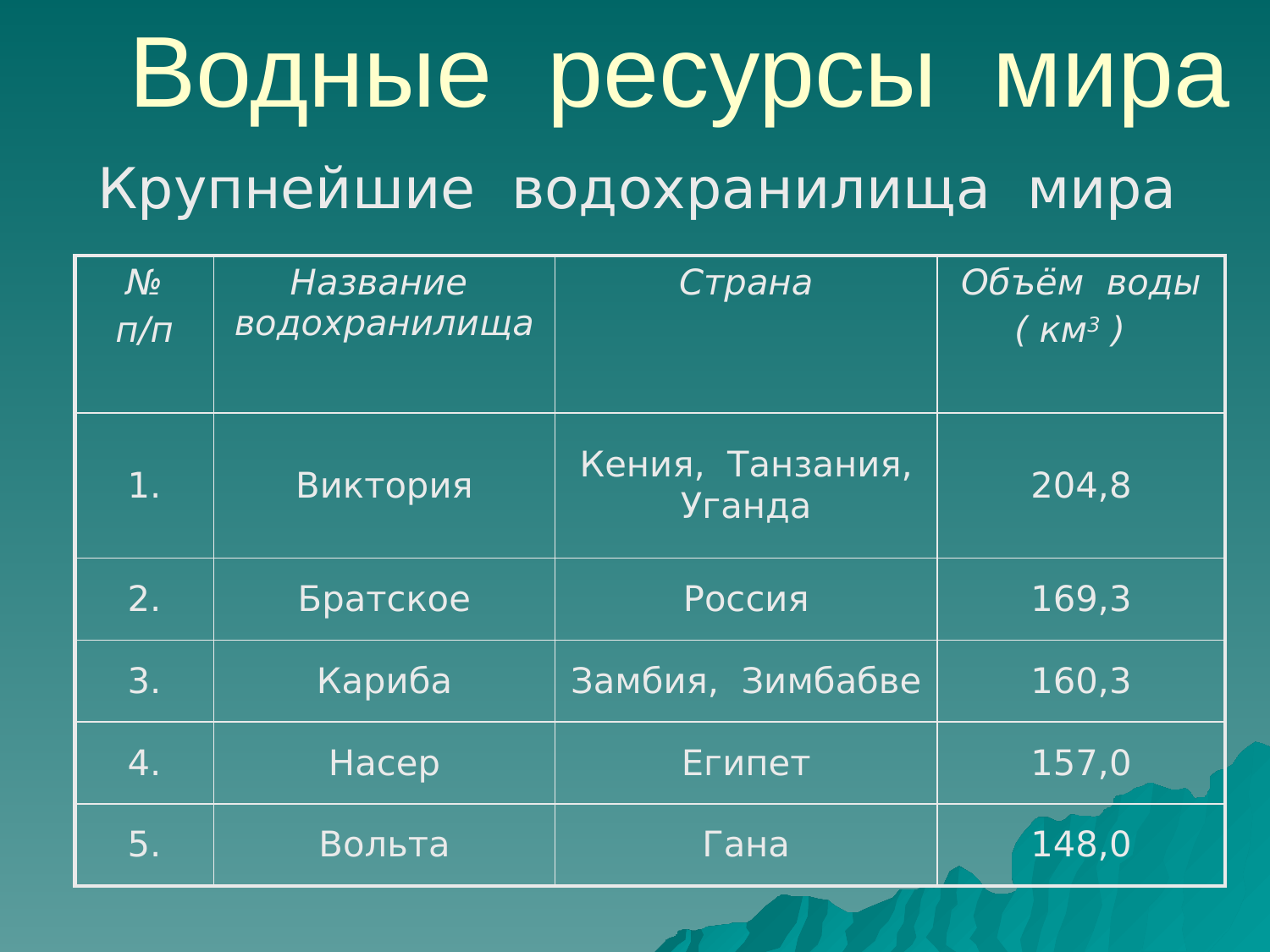

# Водные  ресурсы  мира
Крупнейшие  водохранилища  мира

| № п/п | Название водохранилища | Страна | Объём воды ( км3 ) |
| --- | --- | --- | --- |
| 1. | Виктория | Кения, Танзания, Уганда | 204,8 |
| 2. | Братское | Россия | 169,3 |
| 3. | Кариба | Замбия, Зимбабве | 160,3 |
| 4. | Насер | Египет | 157,0 |
| 5. | Вольта | Гана | 148,0 |